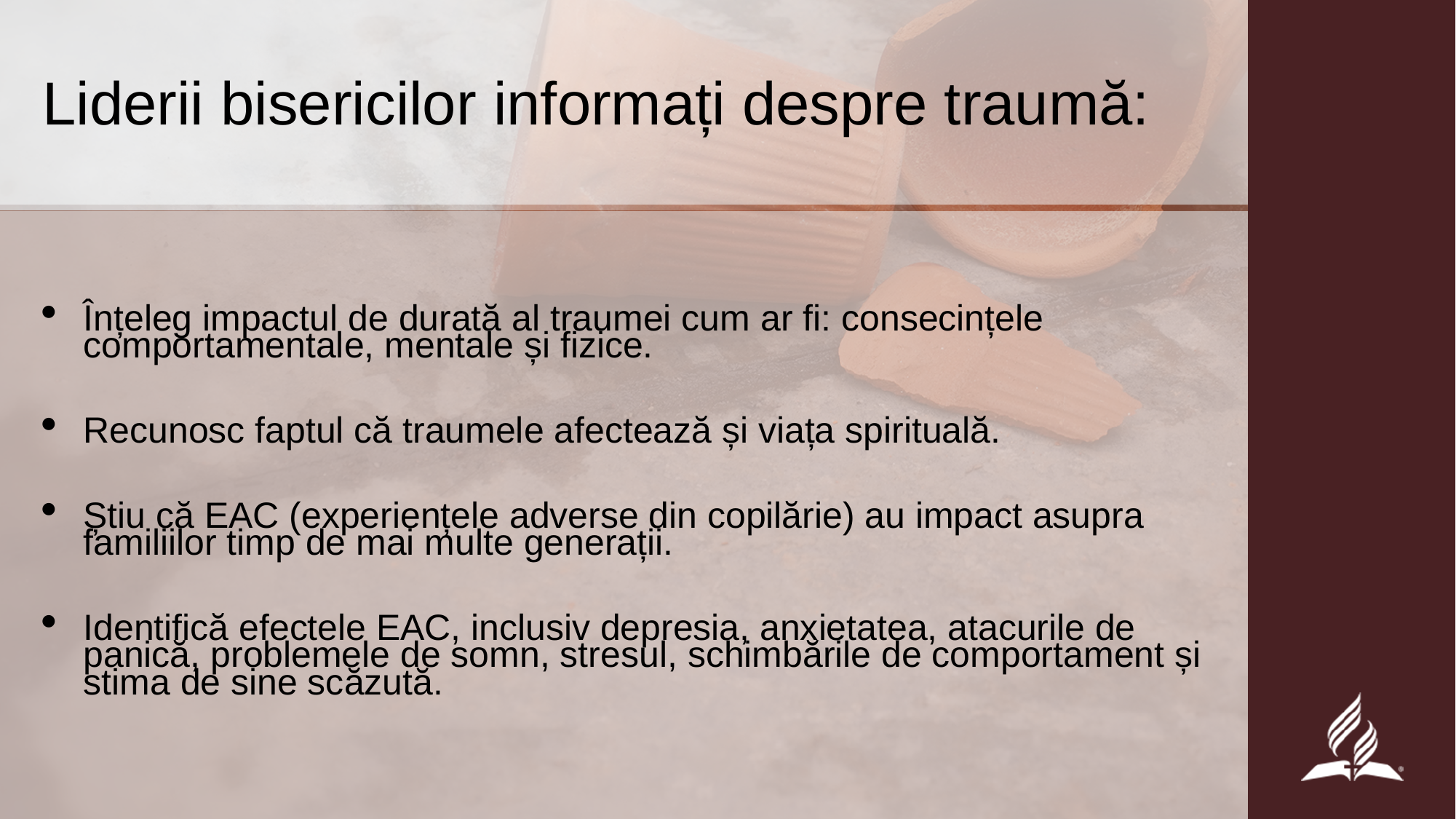

# Liderii bisericilor informați despre traumă:

Înțeleg impactul de durată al traumei cum ar fi: consecințele comportamentale, mentale și fizice.

Recunosc faptul că traumele afectează și viața spirituală.

Știu că EAC (experiențele adverse din copilărie) au impact asupra familiilor timp de mai multe generații.

Identifică efectele EAC, inclusiv depresia, anxietatea, atacurile de panică, problemele de somn, stresul, schimbările de comportament și stima de sine scăzută.